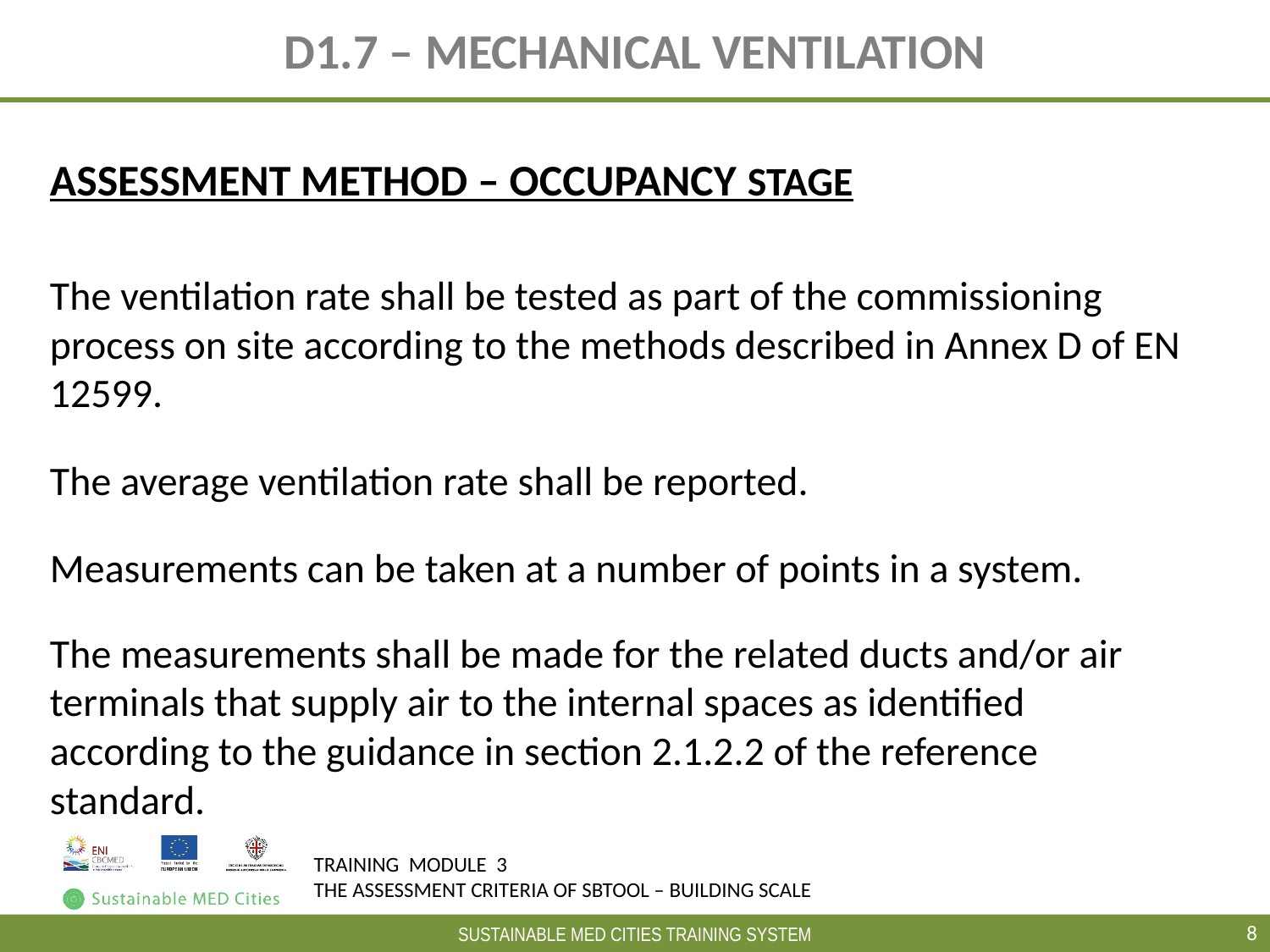

D1.7 – MECHANICAL VENTILATION
ASSESSMENT METHOD – OCCUPANCY STAGE

The ventilation rate shall be tested as part of the commissioning process on site according to the methods described in Annex D of EN 12599.

The average ventilation rate shall be reported.

Measurements can be taken at a number of points in a system.

The measurements shall be made for the related ducts and/or air terminals that supply air to the internal spaces as identified according to the guidance in section 2.1.2.2 of the reference standard.

8